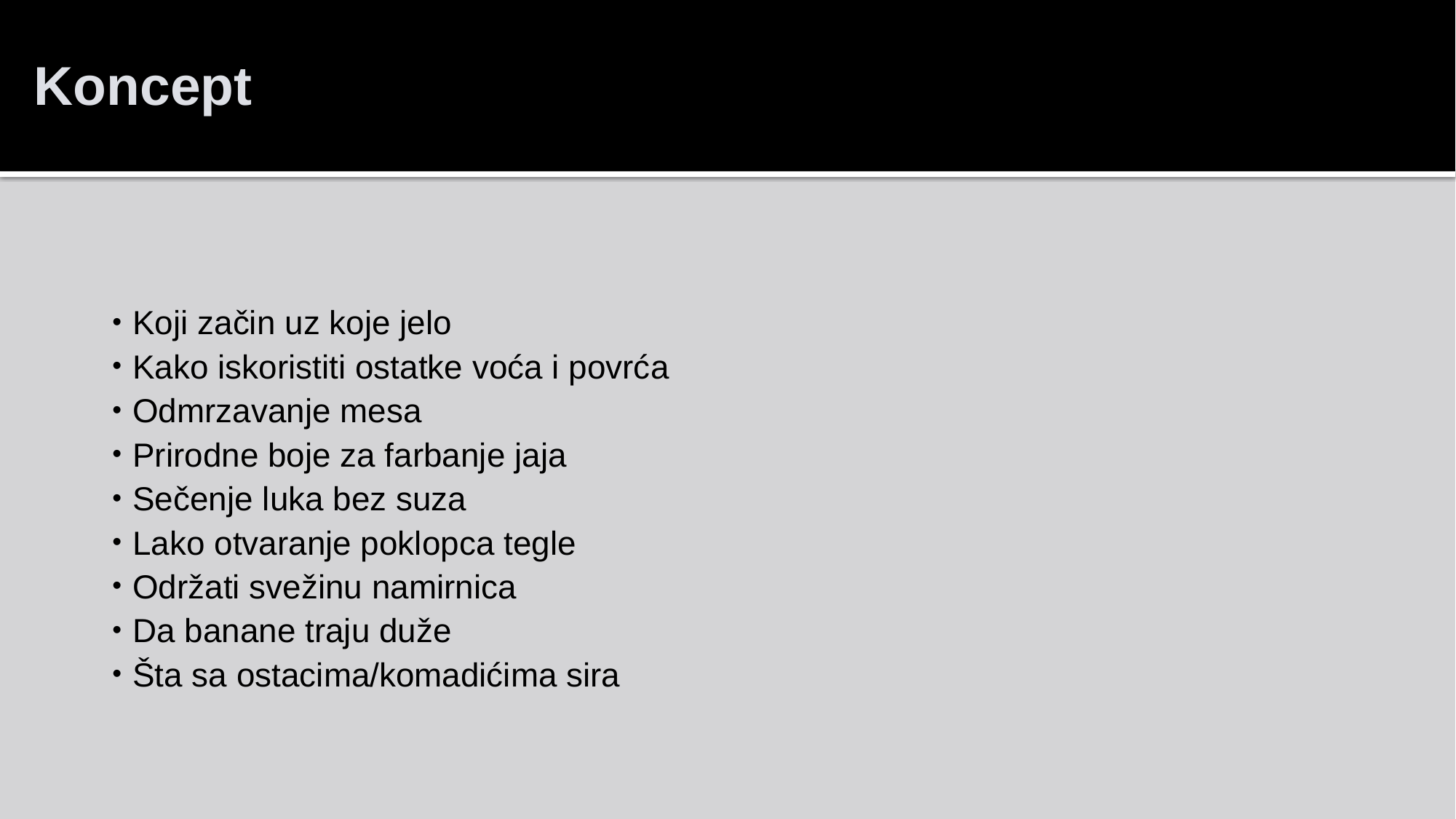

Koncept

Koji začin uz koje jelo
Kako iskoristiti ostatke voća i povrća
Odmrzavanje mesa
Prirodne boje za farbanje jaja
Sečenje luka bez suza
Lako otvaranje poklopca tegle
Održati svežinu namirnica
Da banane traju duže
Šta sa ostacima/komadićima sira